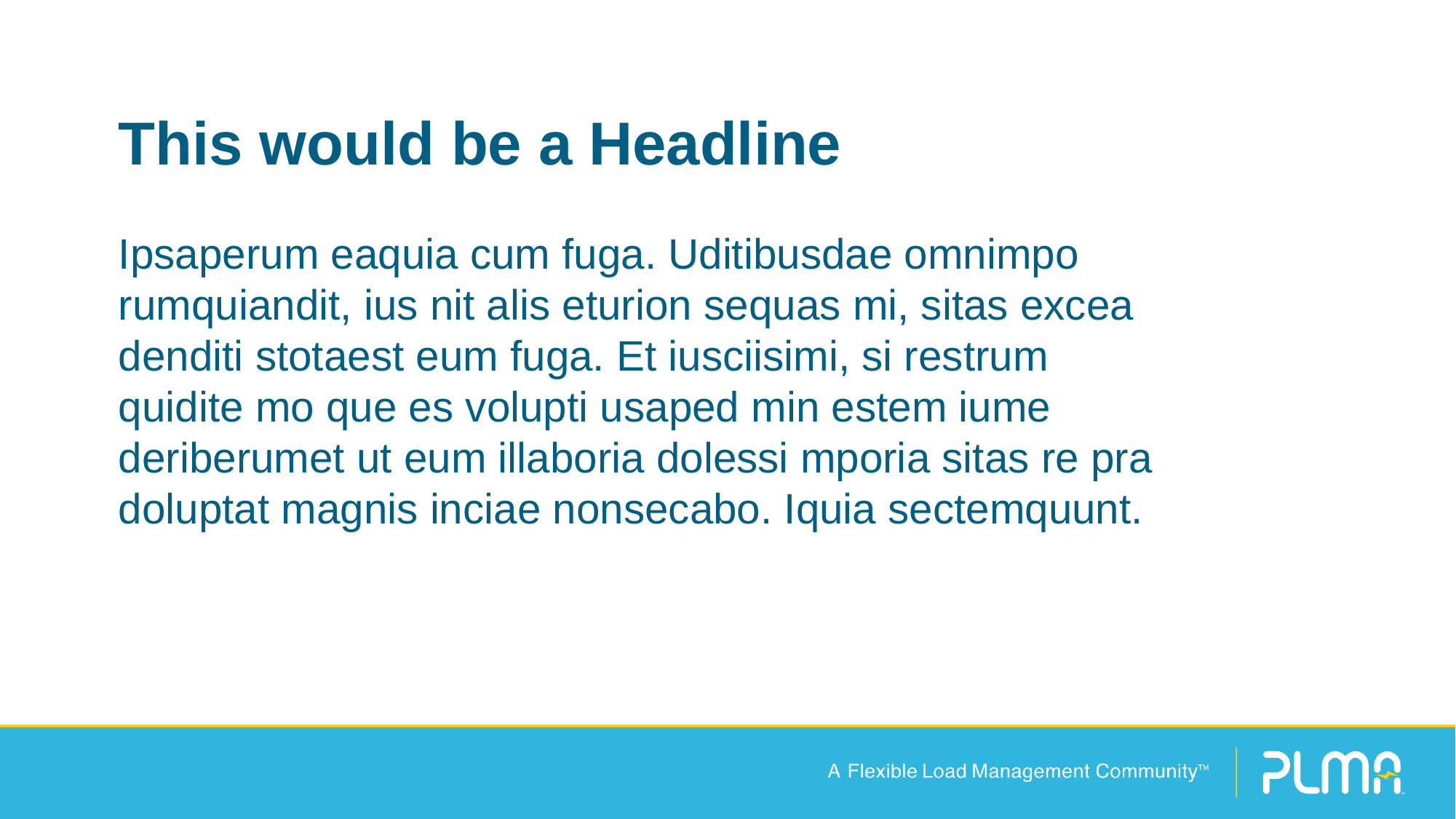

This would be a Headline
Ipsaperum eaquia cum fuga. Uditibusdae omnimpo rumquiandit, ius nit alis eturion sequas mi, sitas excea denditi stotaest eum fuga. Et iusciisimi, si restrum quidite mo que es volupti usaped min estem iume deriberumet ut eum illaboria dolessi mporia sitas re pra doluptat magnis inciae nonsecabo. Iquia sectemquunt.